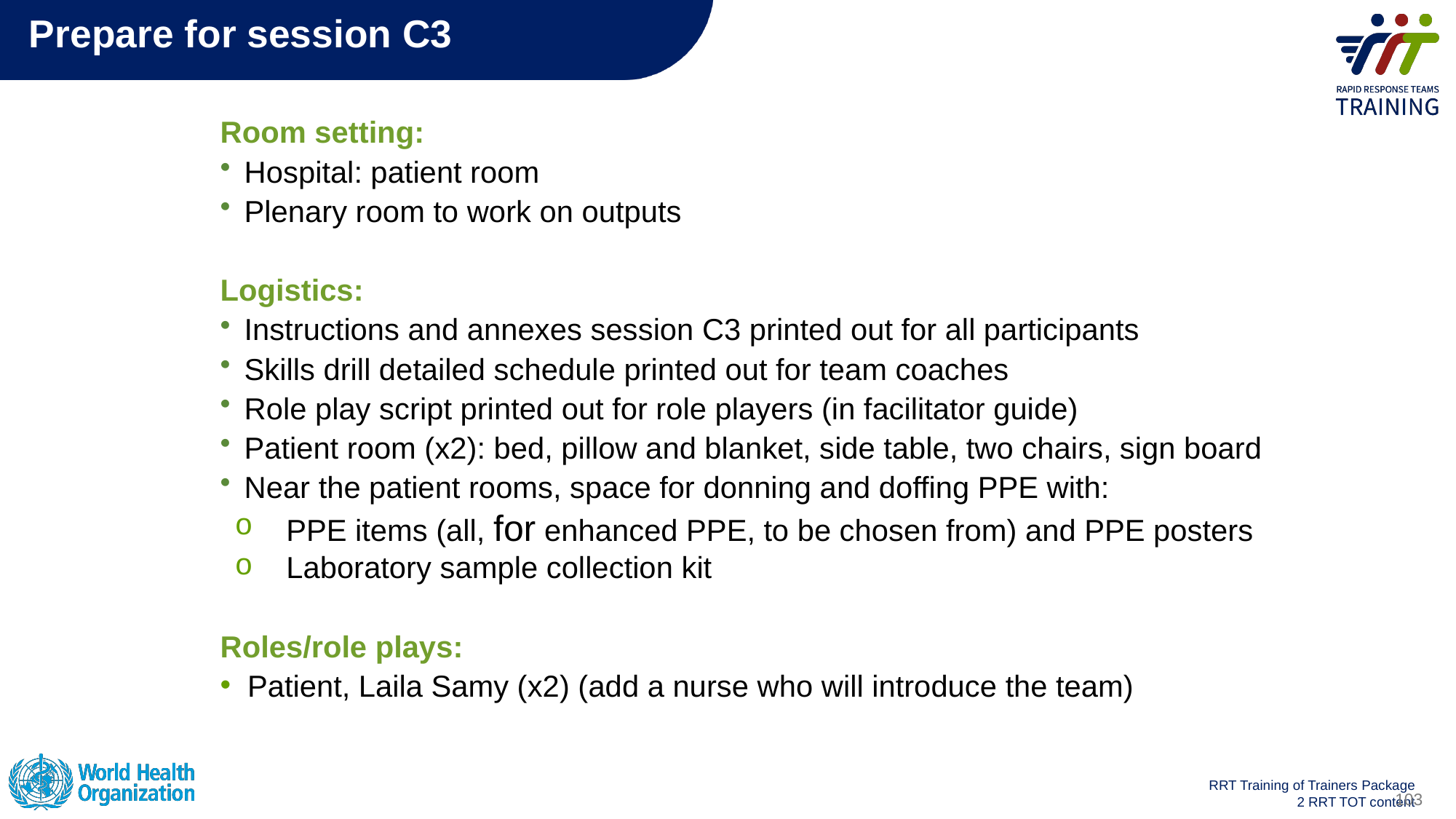

# Prepare for session C3
Room setting:
Hospital: patient room
Plenary room to work on outputs

Logistics:
Instructions and annexes session C3 printed out for all participants
Skills drill detailed schedule printed out for team coaches
Role play script printed out for role players (in facilitator guide)
Patient room (x2): bed, pillow and blanket, side table, two chairs, sign board
Near the patient rooms, space for donning and doffing PPE with:
    PPE items (all, for enhanced PPE, to be chosen from) and PPE posters
    Laboratory sample collection kit

Roles/role plays:
  Patient, Laila Samy (x2) (add a nurse who will introduce the team)